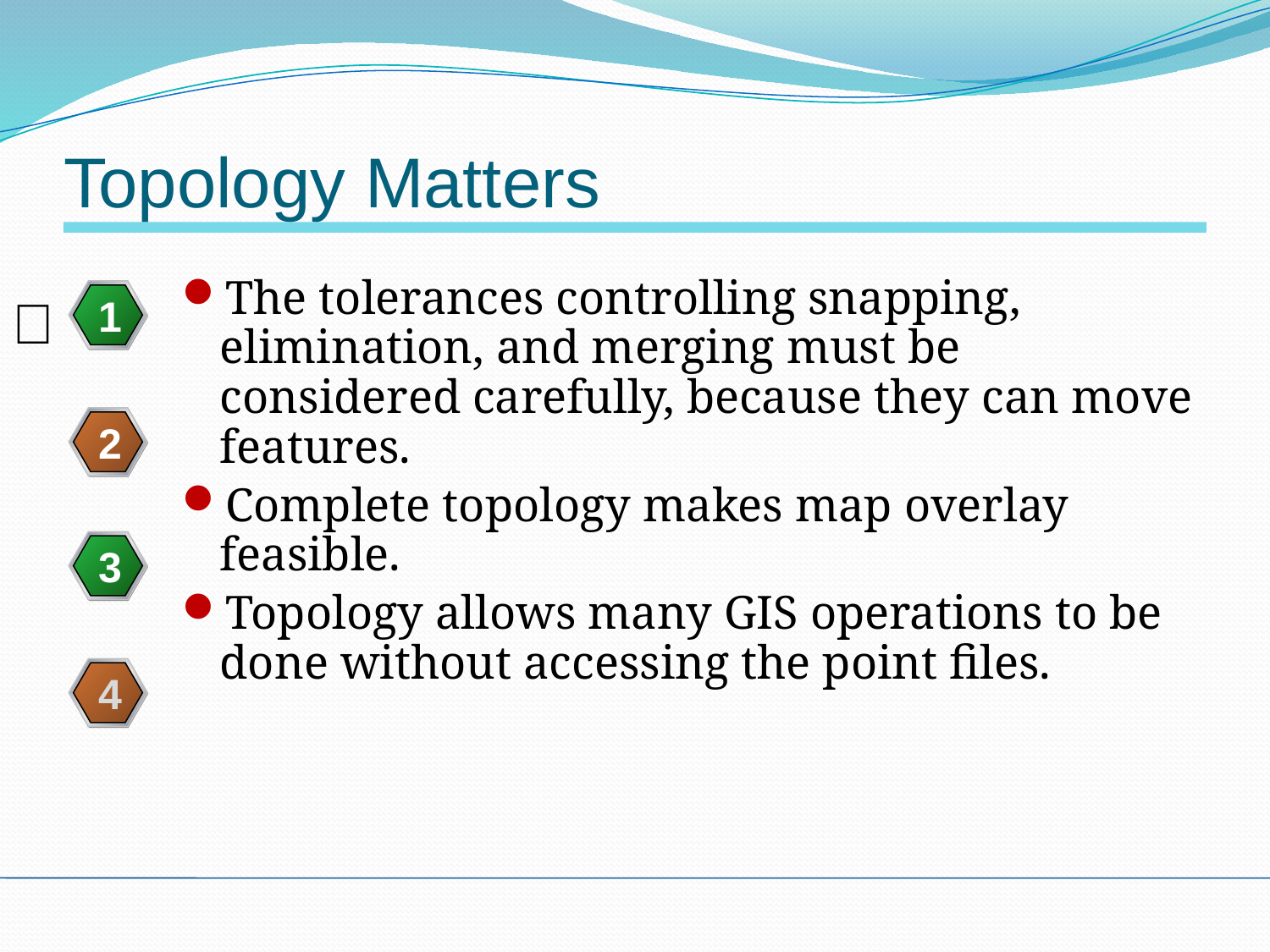

# Topology Matters
The tolerances controlling snapping, elimination, and merging must be considered carefully, because they can move features.
Complete topology makes map overlay feasible.
Topology allows many GIS operations to be done without accessing the point files.